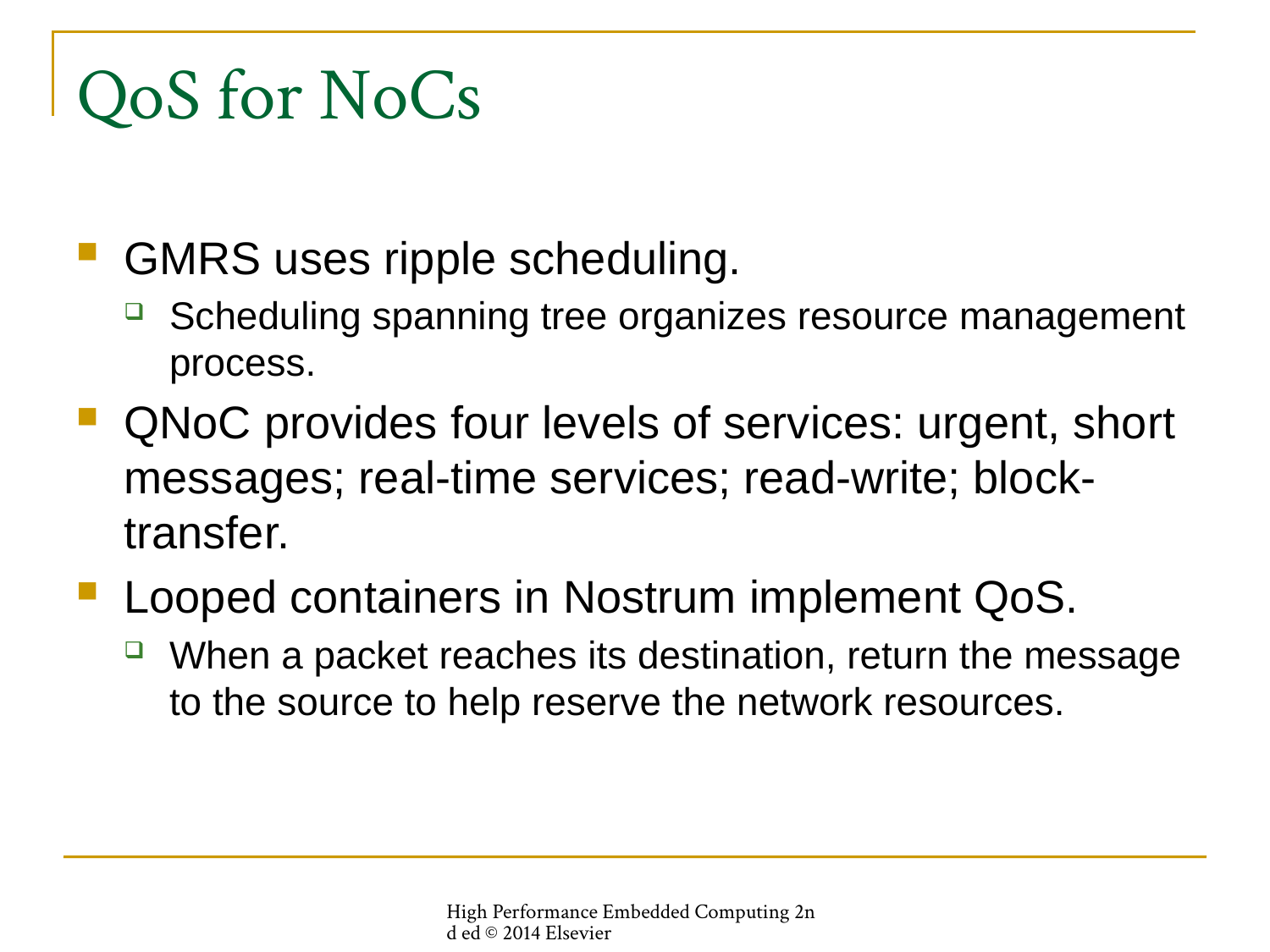

# QoS for NoCs
GMRS uses ripple scheduling.
Scheduling spanning tree organizes resource management process.
QNoC provides four levels of services: urgent, short messages; real-time services; read-write; block-transfer.
Looped containers in Nostrum implement QoS.
When a packet reaches its destination, return the message to the source to help reserve the network resources.
High Performance Embedded Computing 2nd ed © 2014 Elsevier